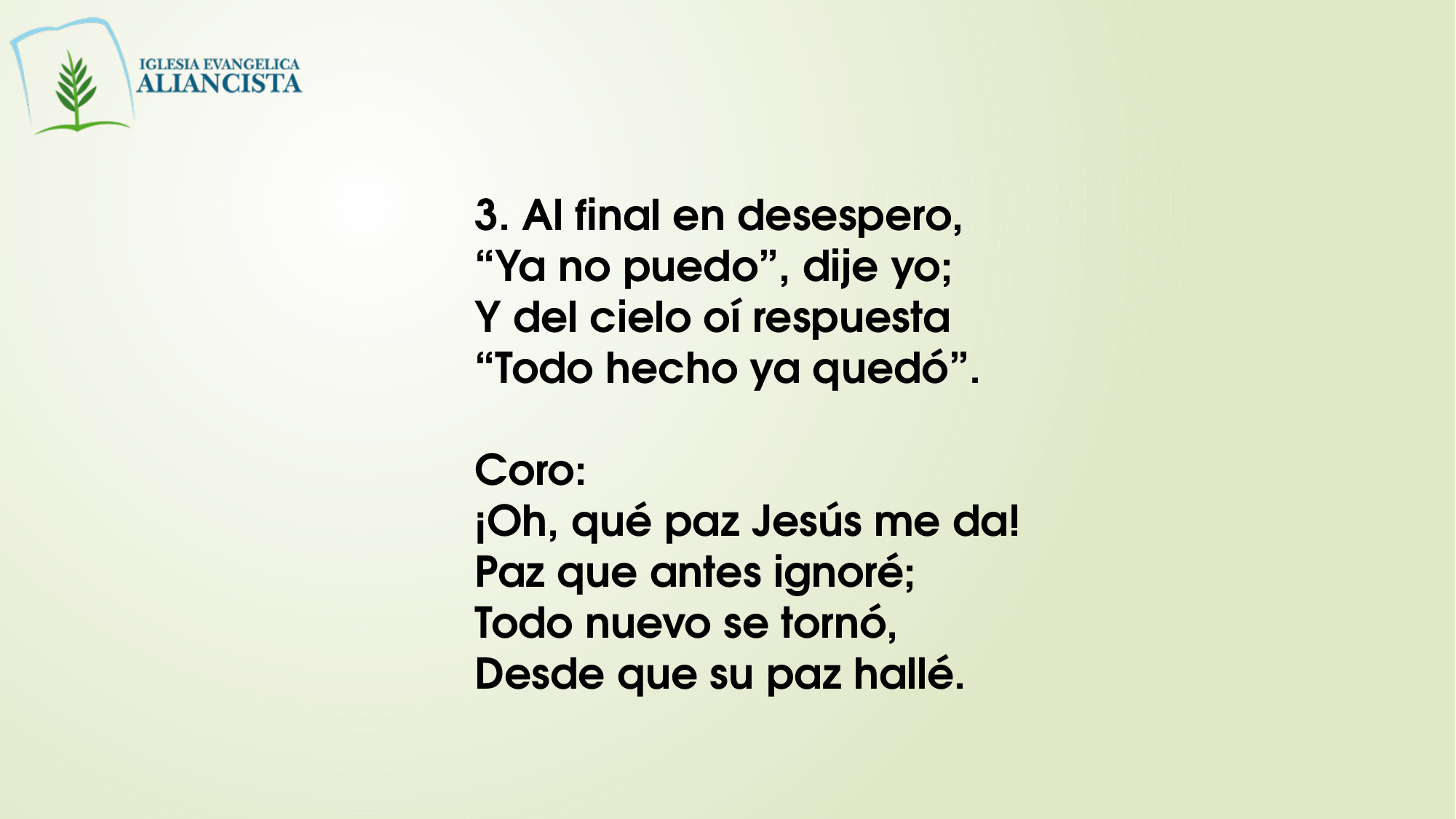

3. Al final en desespero,
“Ya no puedo”, dije yo;
Y del cielo oí respuesta
“Todo hecho ya quedó”.

Coro:
¡Oh, qué paz Jesús me da!
Paz que antes ignoré;
Todo nuevo se tornó,
Desde que su paz hallé.